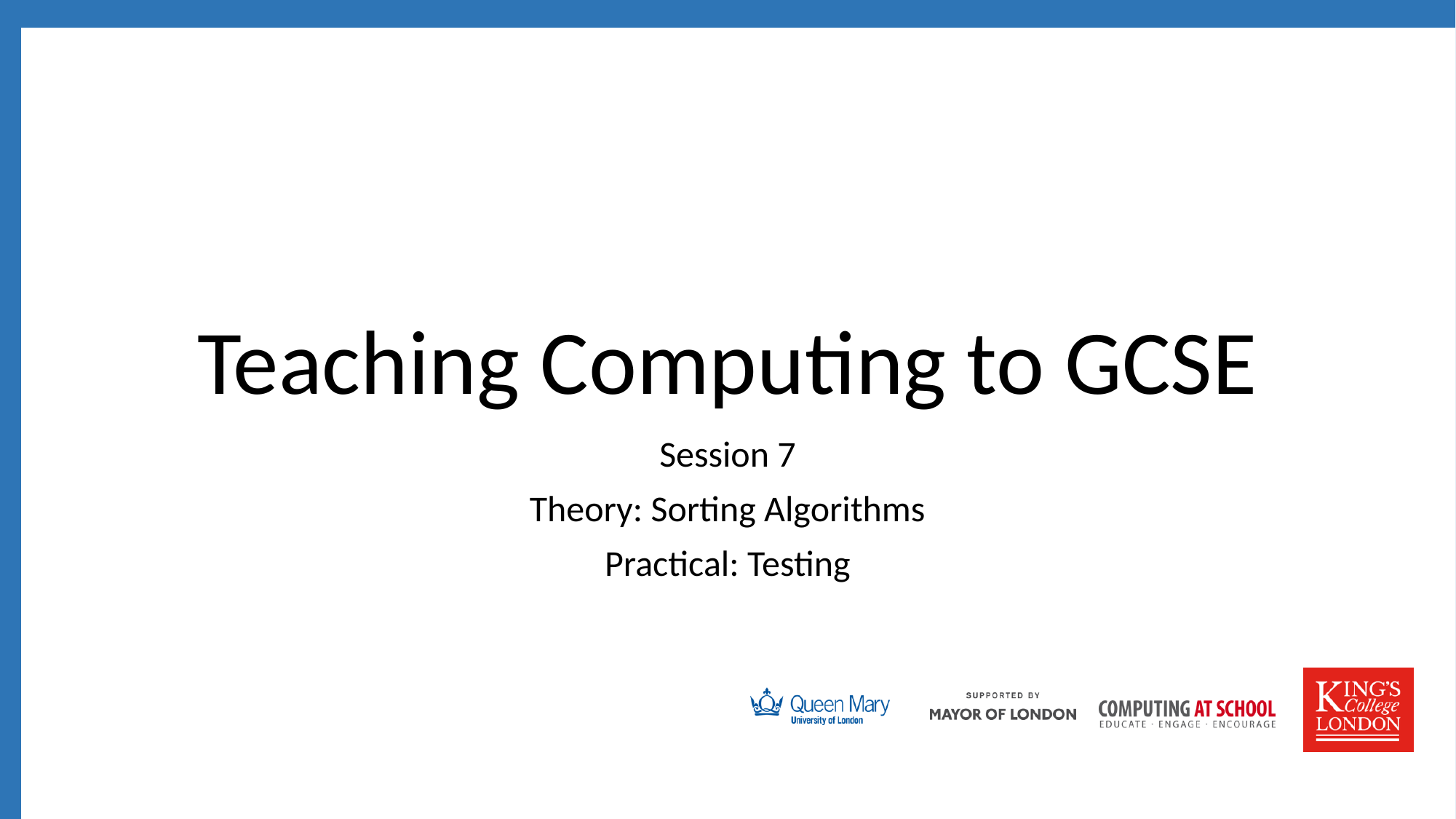

# Teaching Computing to GCSE
Session 7
Theory: Sorting Algorithms
Practical: Testing